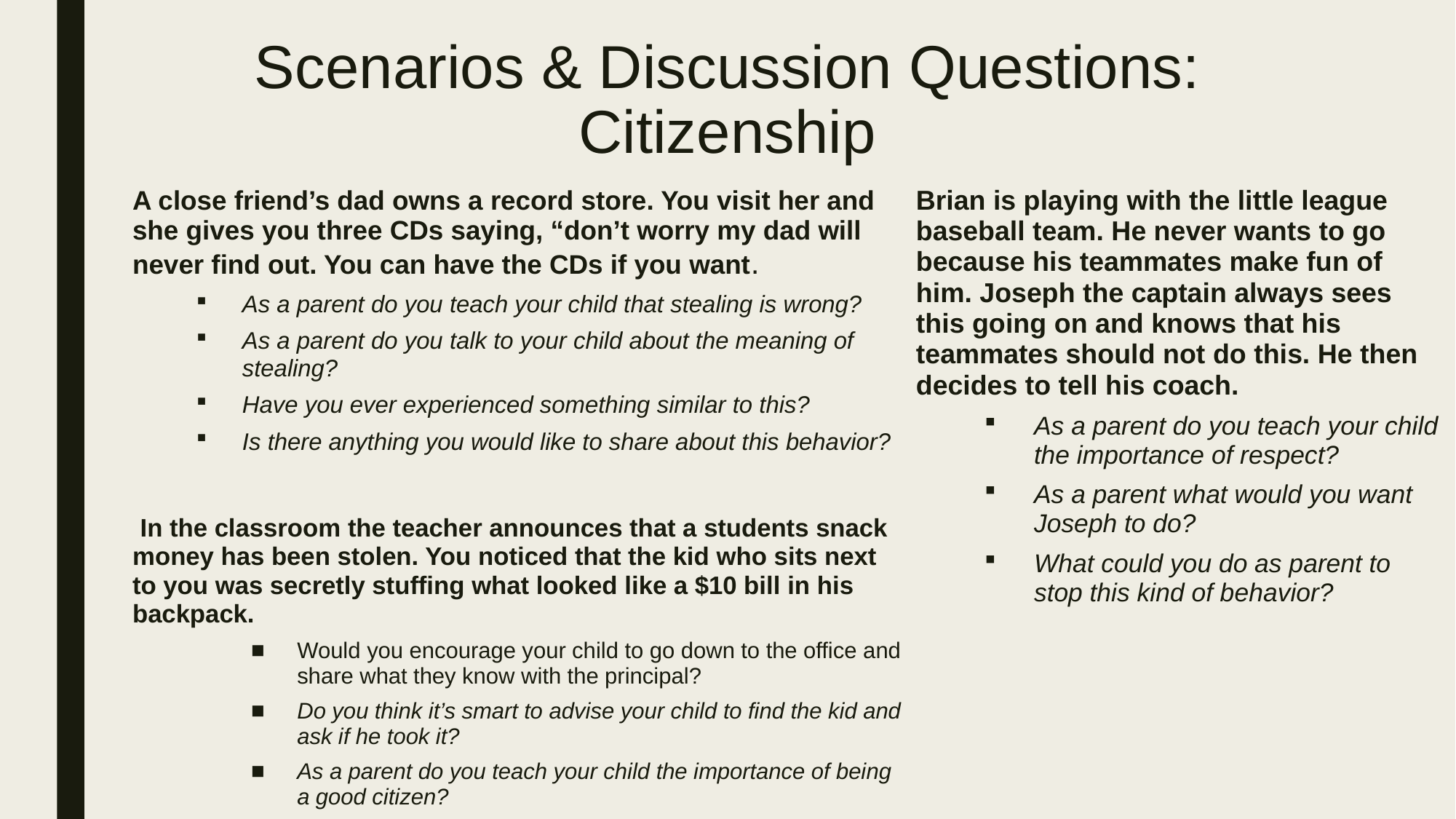

# Scenarios & Discussion Questions: Citizenship
Brian is playing with the little league baseball team. He never wants to go because his teammates make fun of him. Joseph the captain always sees this going on and knows that his teammates should not do this. He then decides to tell his coach.
As a parent do you teach your child the importance of respect?
As a parent what would you want Joseph to do?
What could you do as parent to stop this kind of behavior?

A close friend’s dad owns a record store. You visit her and she gives you three CDs saying, “don’t worry my dad will never find out. You can have the CDs if you want.
As a parent do you teach your child that stealing is wrong?
As a parent do you talk to your child about the meaning of stealing?
Have you ever experienced something similar to this?
Is there anything you would like to share about this behavior?

 In the classroom the teacher announces that a students snack money has been stolen. You noticed that the kid who sits next to you was secretly stuffing what looked like a $10 bill in his backpack.
Would you encourage your child to go down to the office and share what they know with the principal?
Do you think it’s smart to advise your child to find the kid and ask if he took it?
As a parent do you teach your child the importance of being a good citizen?